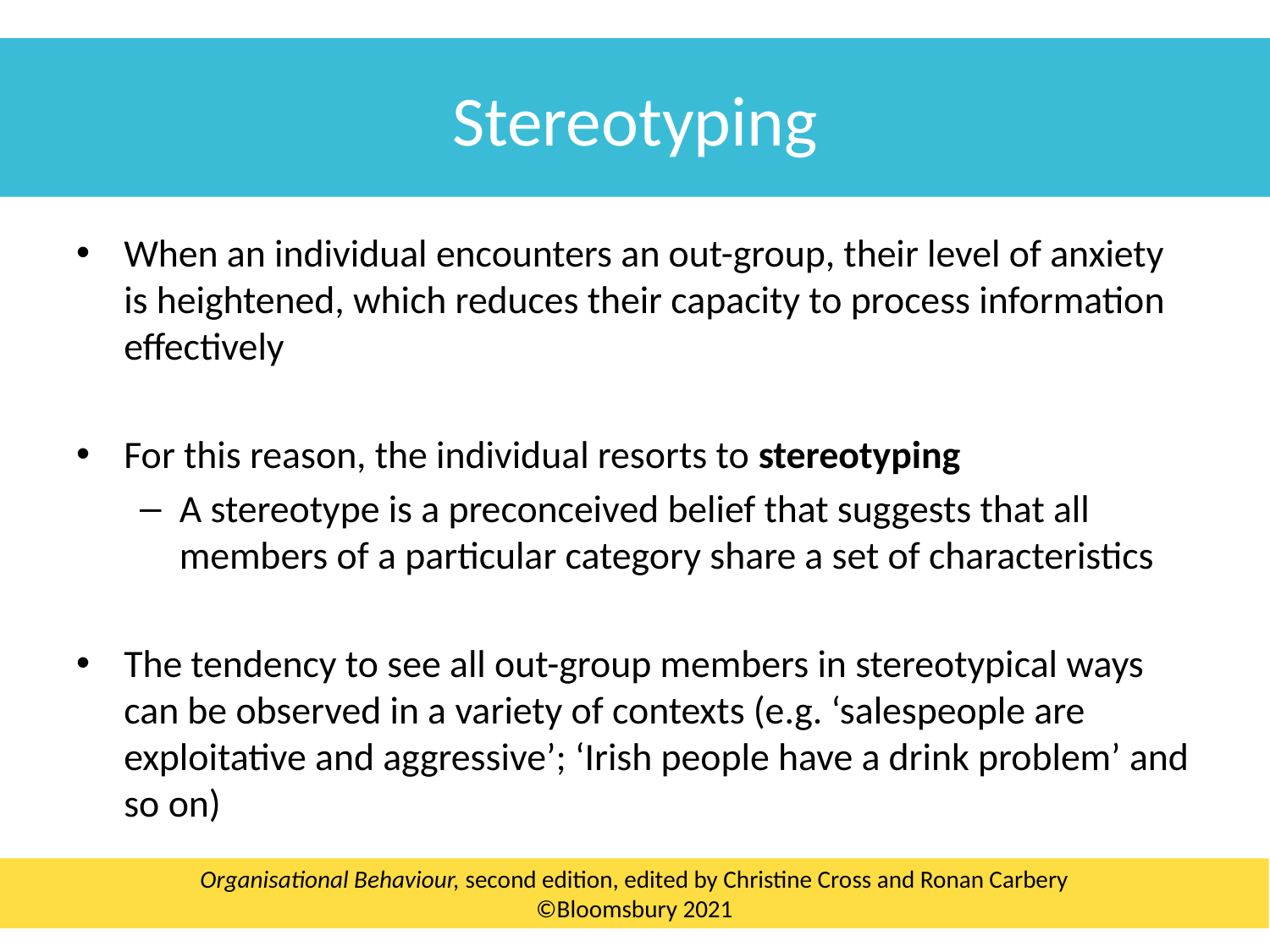

Stereotyping
When an individual encounters an out-group, their level of anxiety is heightened, which reduces their capacity to process information effectively

For this reason, the individual resorts to stereotyping
A stereotype is a preconceived belief that suggests that all members of a particular category share a set of characteristics

The tendency to see all out-group members in stereotypical ways can be observed in a variety of contexts (e.g. ‘salespeople are exploitative and aggressive’; ‘Irish people have a drink problem’ and so on)